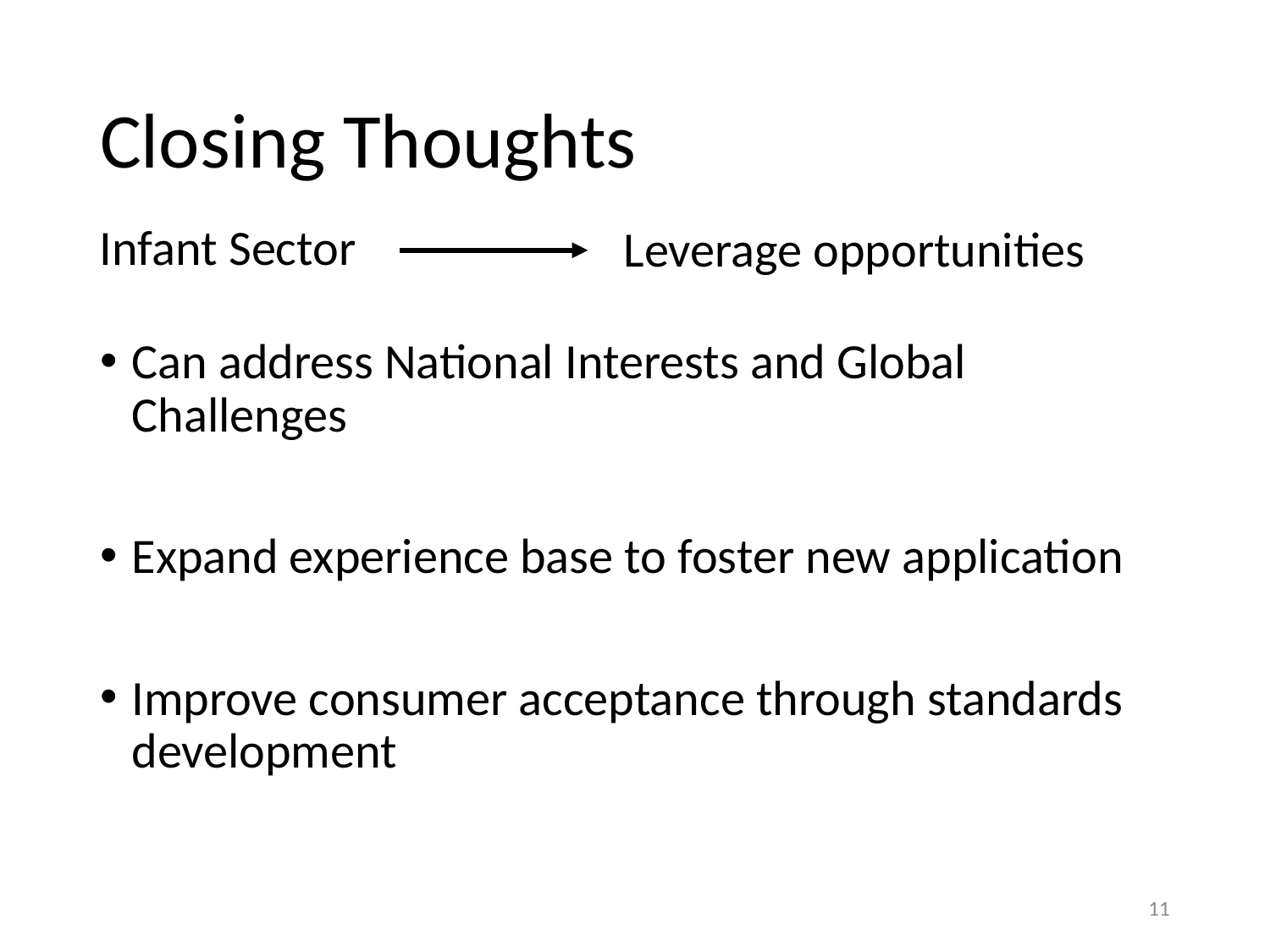

# Closing Thoughts
Infant Sector

Leverage opportunities

Can address National Interests and Global Challenges

Expand experience base to foster new application

Improve consumer acceptance through standards development

11